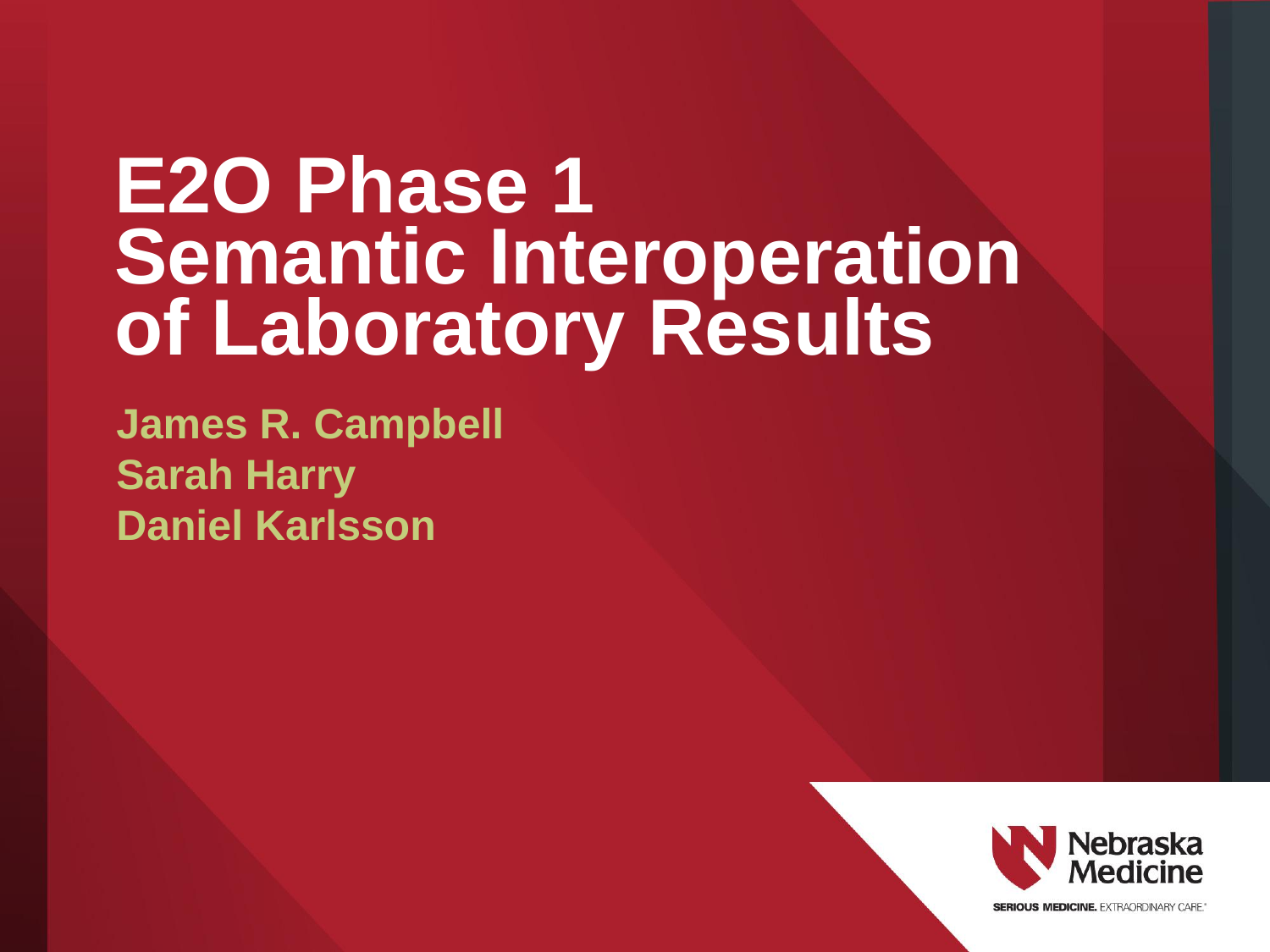

# E2O Phase 1 Semantic Interoperation of Laboratory Results
James R. Campbell
Sarah Harry
Daniel Karlsson